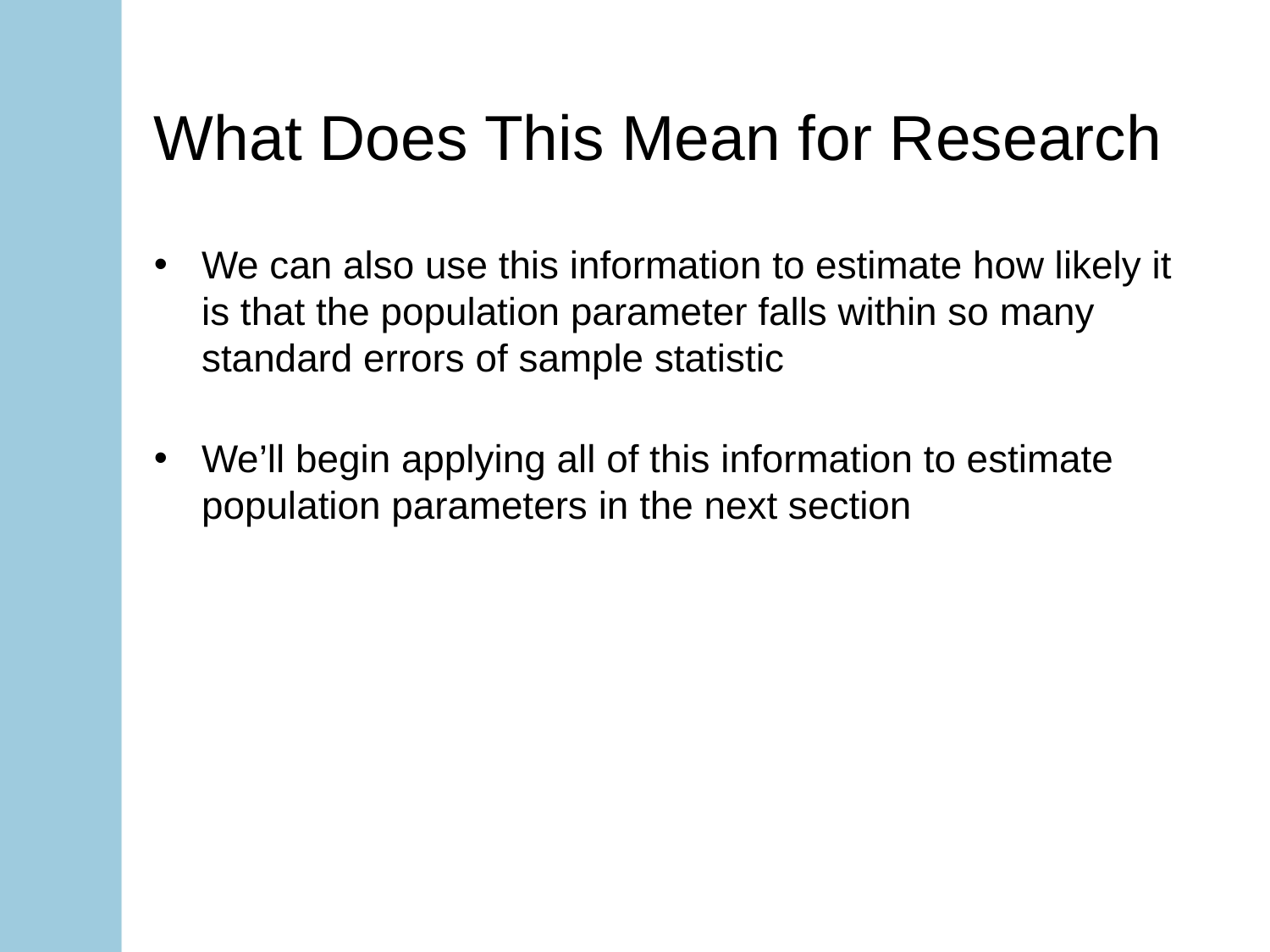

# What Does This Mean for Research
We can also use this information to estimate how likely it is that the population parameter falls within so many standard errors of sample statistic
We’ll begin applying all of this information to estimate population parameters in the next section